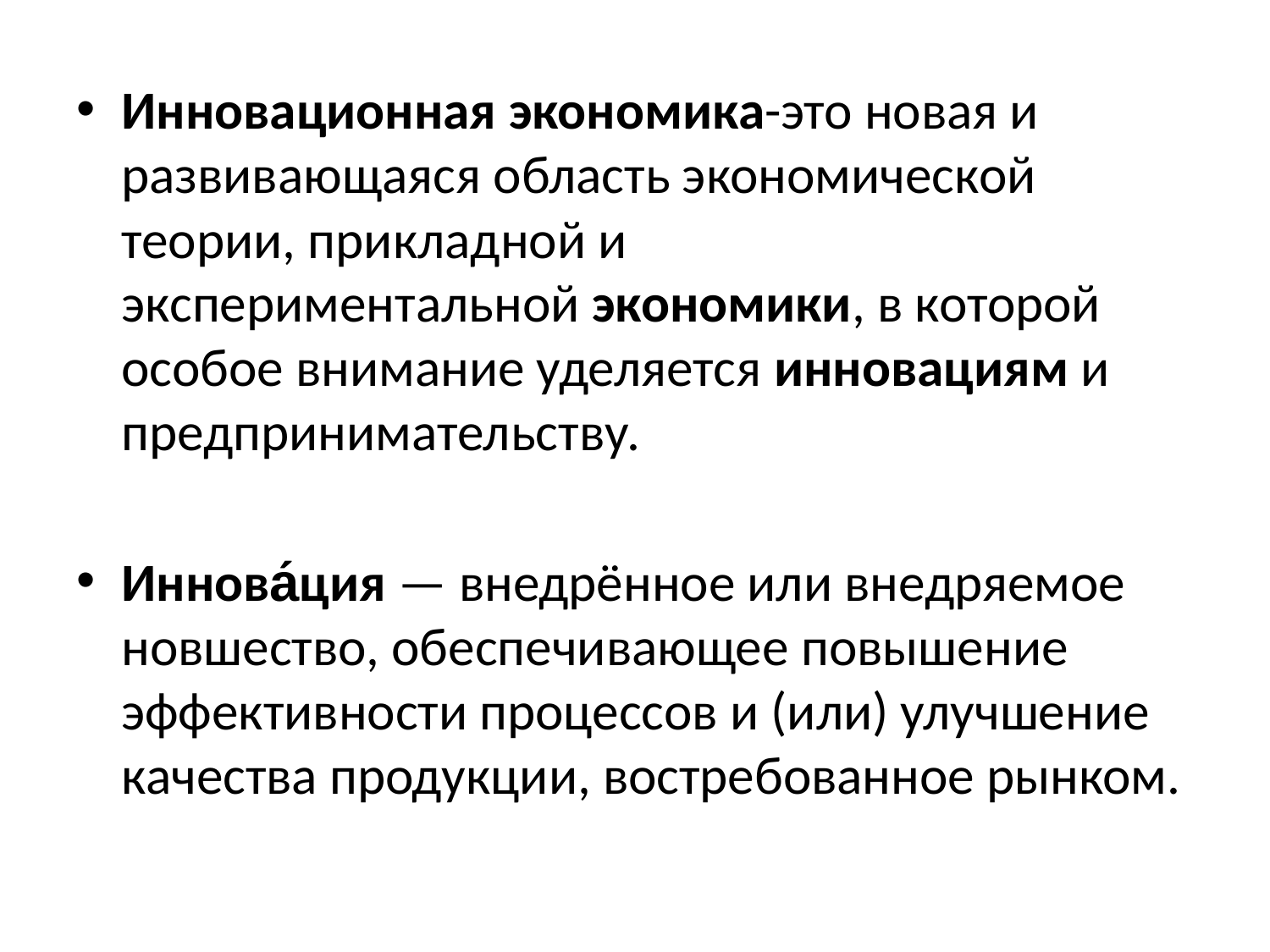

Инновационная экономика-это новая и развивающаяся область экономической теории, прикладной и экспериментальной экономики, в которой особое внимание уделяется инновациям и предпринимательству.

Иннова́ция — внедрённое или внедряемое новшество, обеспечивающее повышение эффективности процессов и (или) улучшение качества продукции, востребованное рынком.